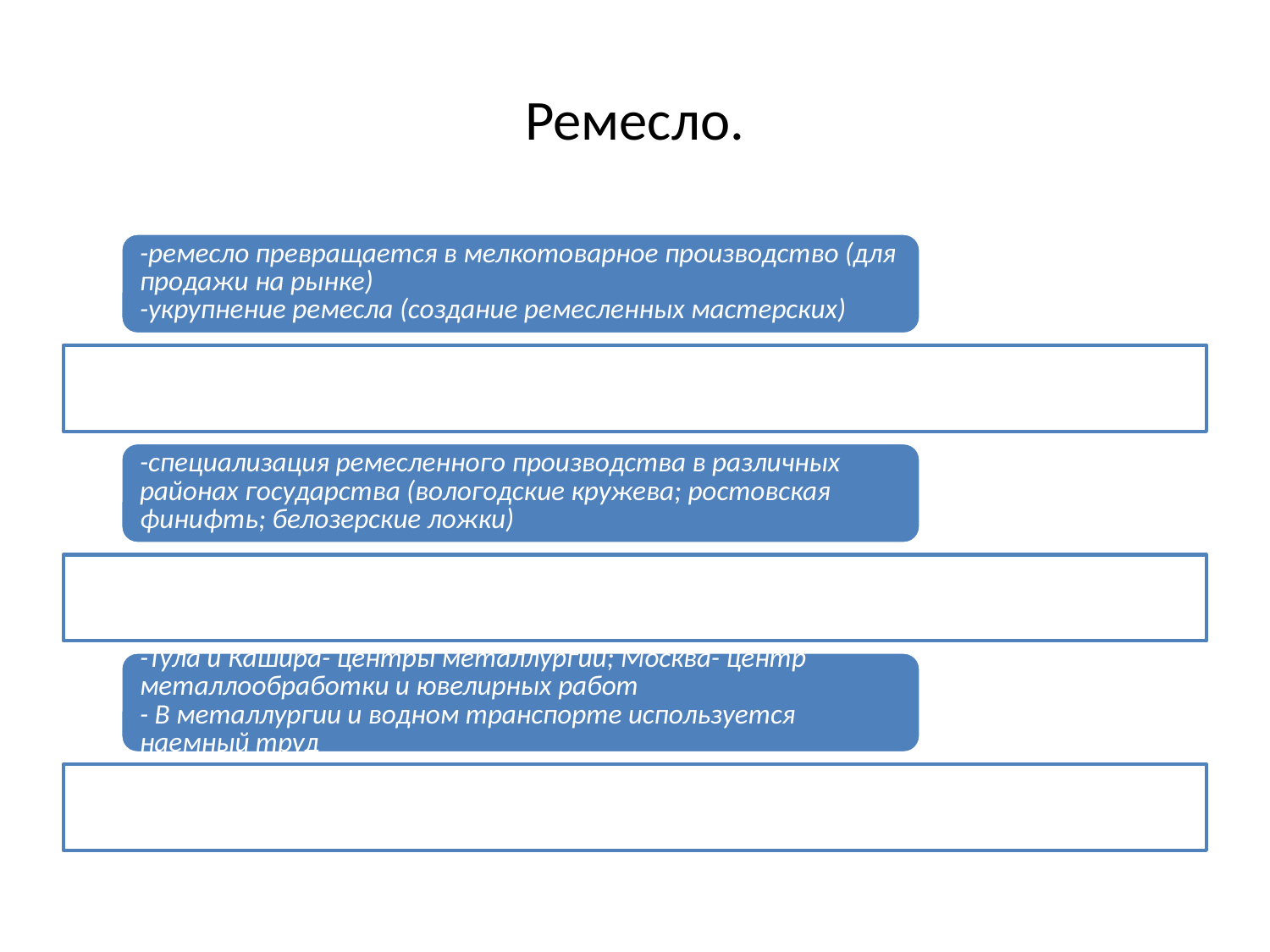

# Ремесло.
-ремесло превращается в мелкотоварное производство (для продажи на рынке)
-укрупнение ремесла (создание ремесленных мастерских)
-специализация ремесленного производства в различных районах государства (вологодские кружева; ростовская финифть; белозерские ложки)
-Тула и Кашира- центры металлургии; Москва- центр металлообработки и ювелирных работ
- В металлургии и водном транспорте используется наемный труд